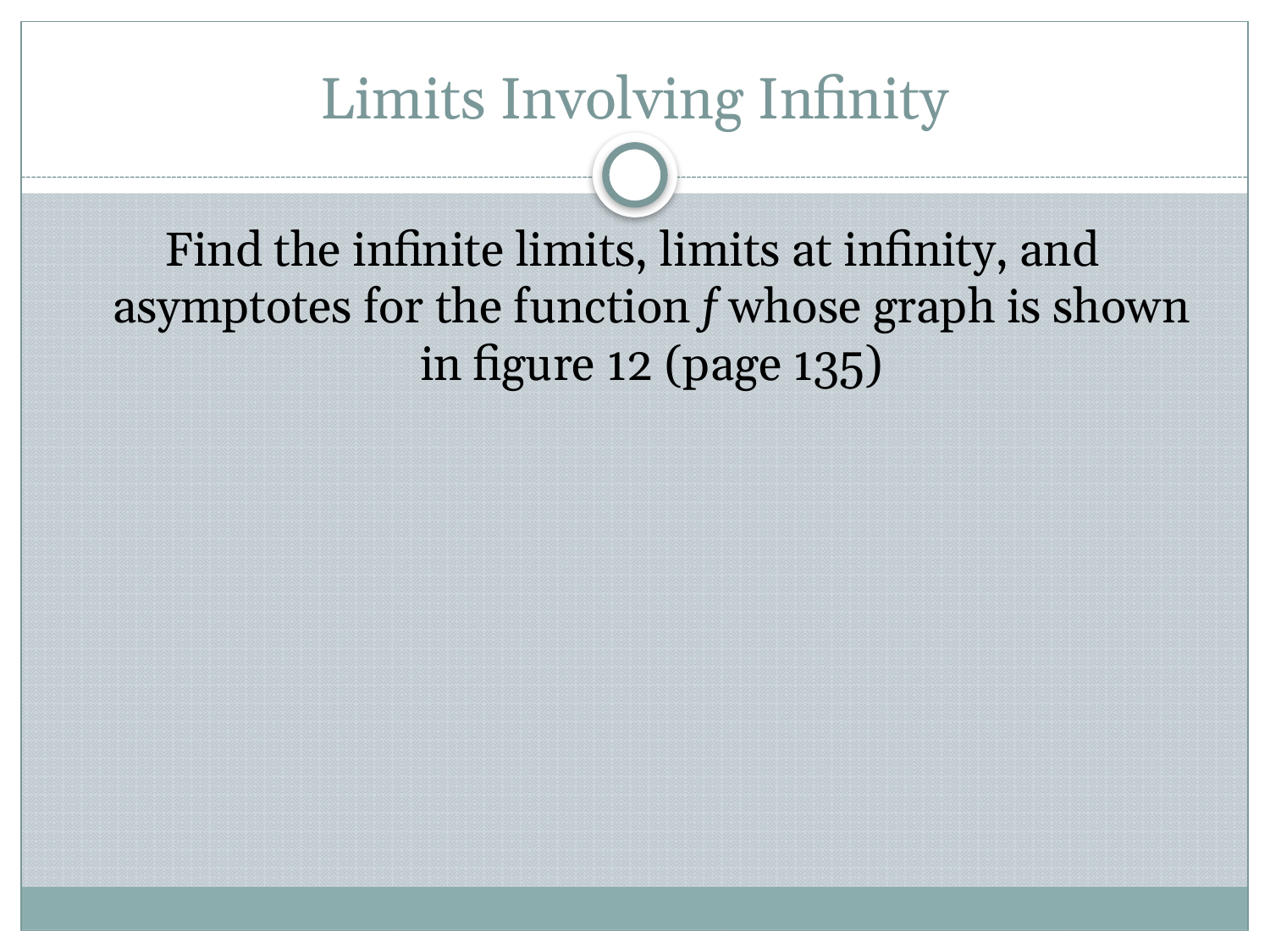

# Limits Involving Infinity
Find the infinite limits, limits at infinity, and asymptotes for the function f whose graph is shown in figure 12 (page 135)